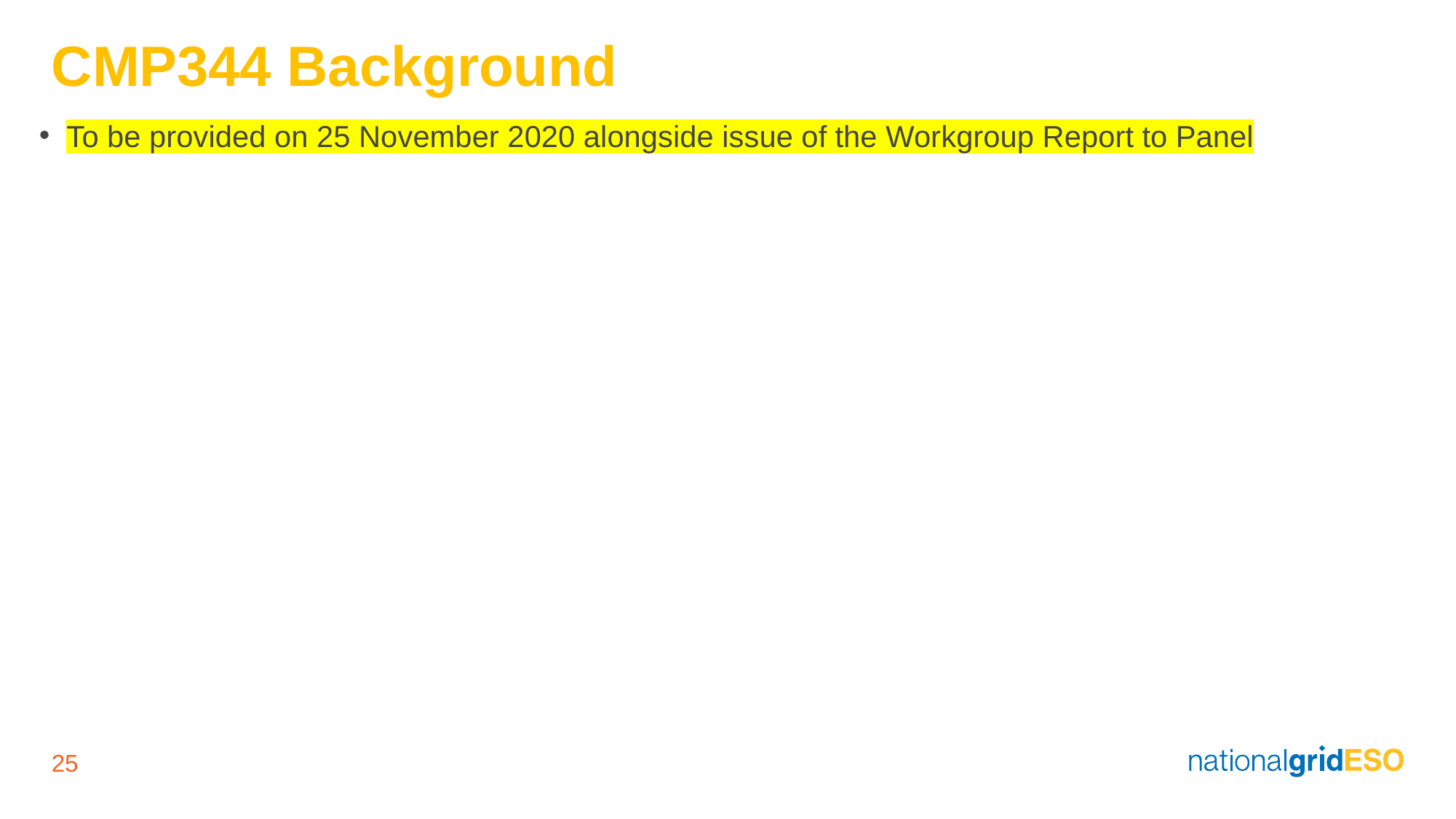

# CMP344 Background
To be provided on 25 November 2020 alongside issue of the Workgroup Report to Panel